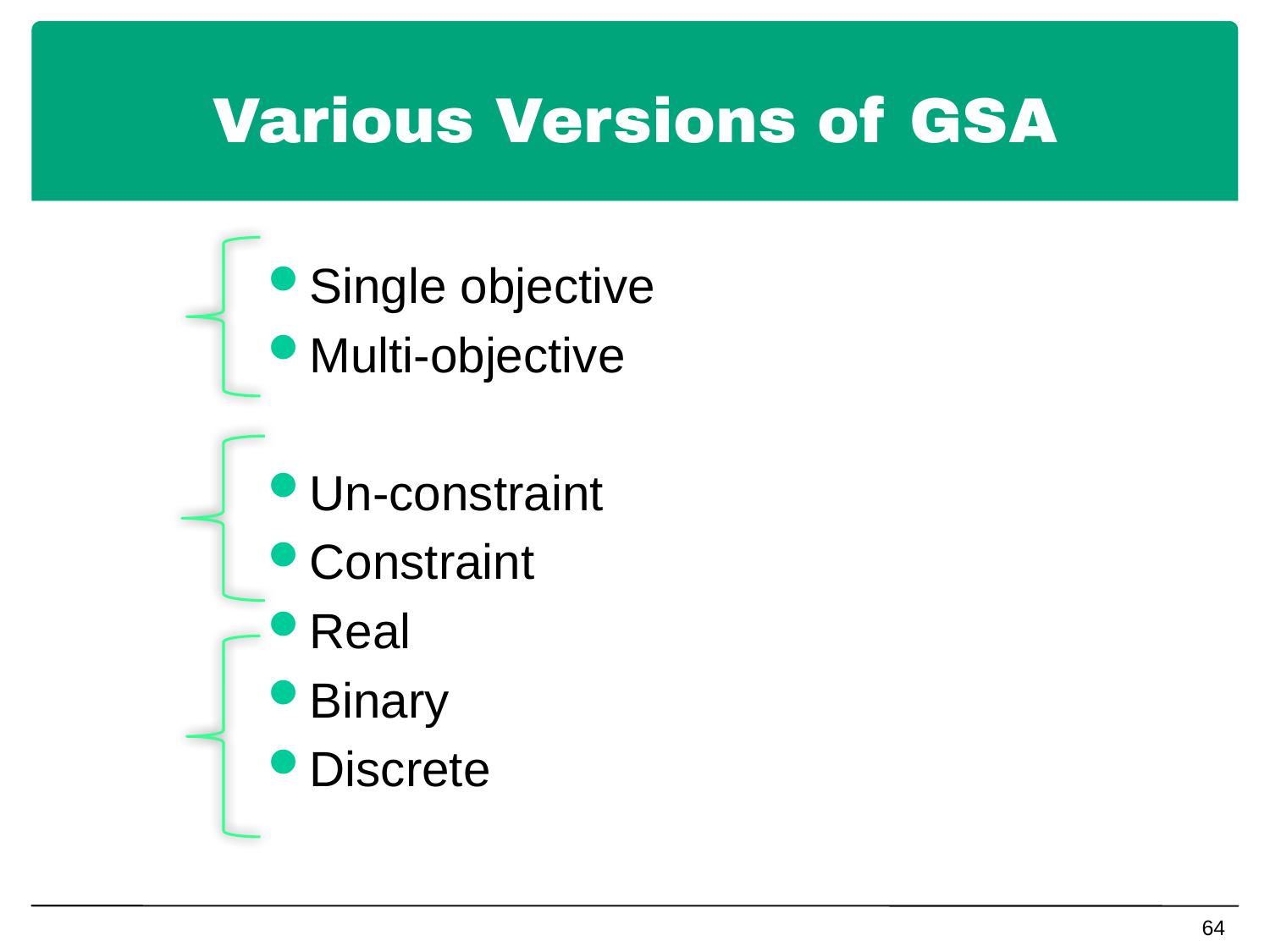

# Various Versions of GSA

Single objective
Multi-objective

Un-constraint
Constraint
Real
Binary
Discrete

64